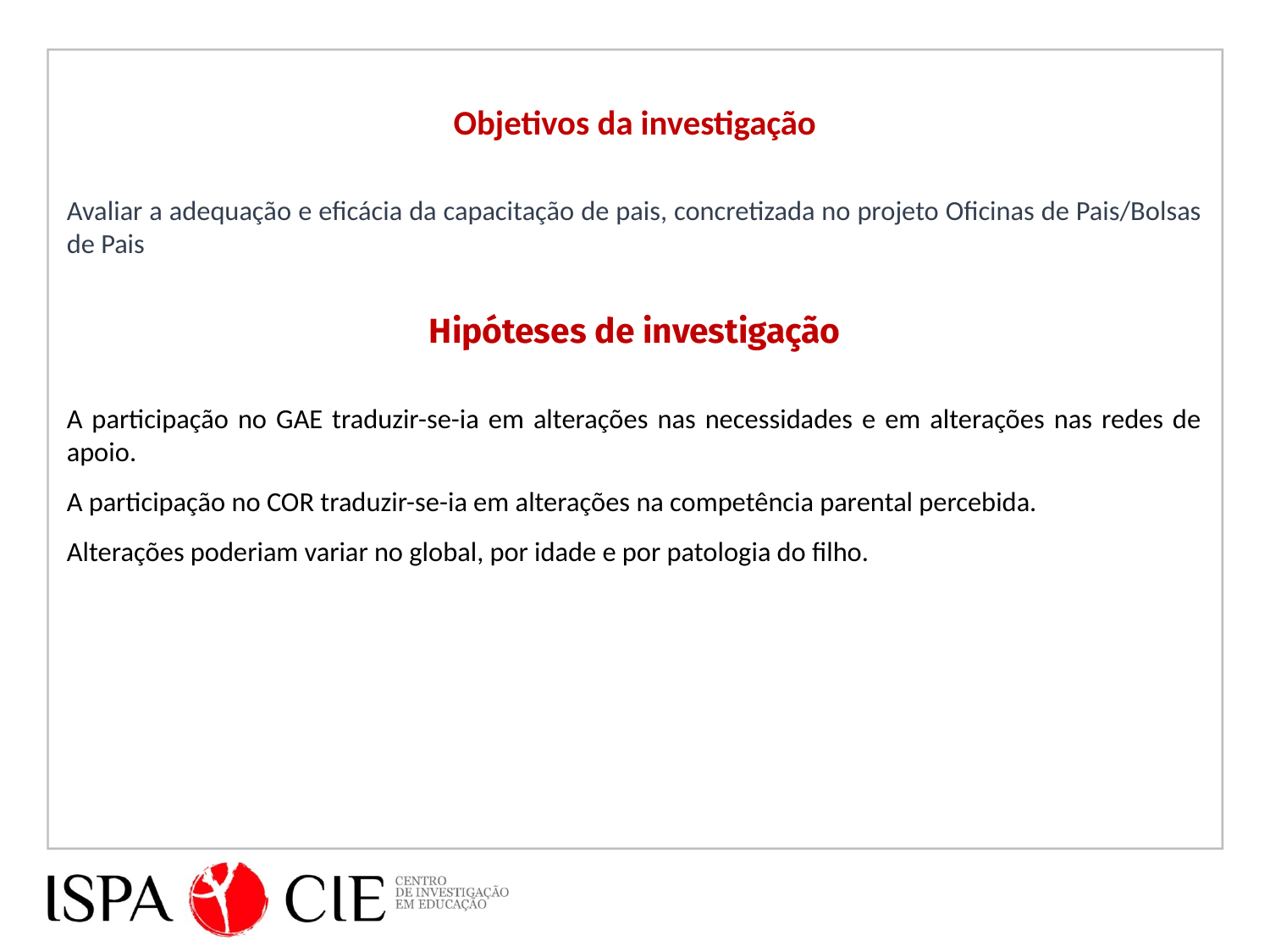

Objetivos da investigação

Avaliar a adequação e eficácia da capacitação de pais, concretizada no projeto Oficinas de Pais/Bolsas de Pais

Hipóteses de investigação

A participação no GAE traduzir-se-ia em alterações nas necessidades e em alterações nas redes de apoio.
A participação no COR traduzir-se-ia em alterações na competência parental percebida.
Alterações poderiam variar no global, por idade e por patologia do filho.